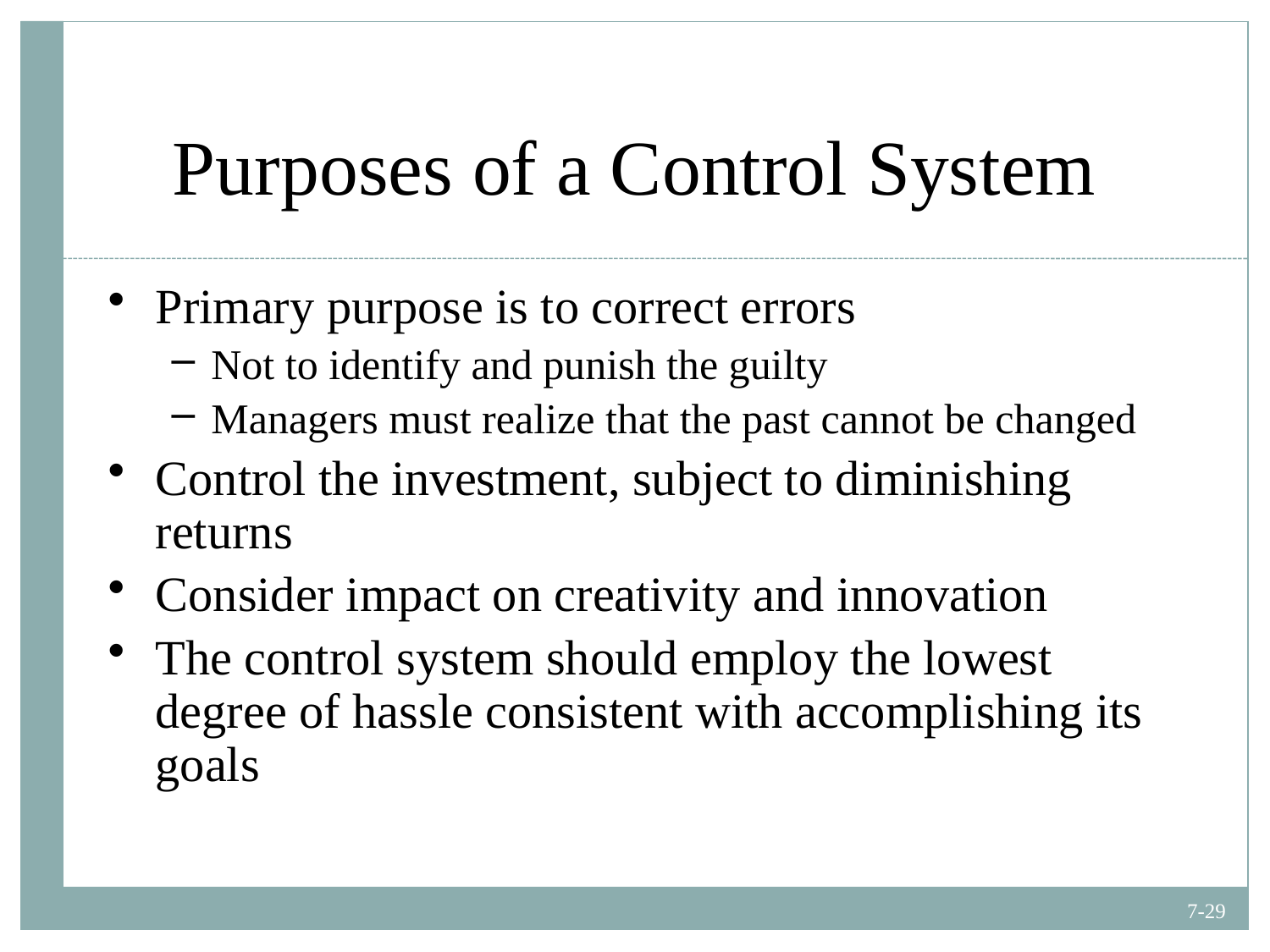

# Purposes of a Control System
Primary purpose is to correct errors
Not to identify and punish the guilty
Managers must realize that the past cannot be changed
Control the investment, subject to diminishing returns
Consider impact on creativity and innovation
The control system should employ the lowest degree of hassle consistent with accomplishing its goals